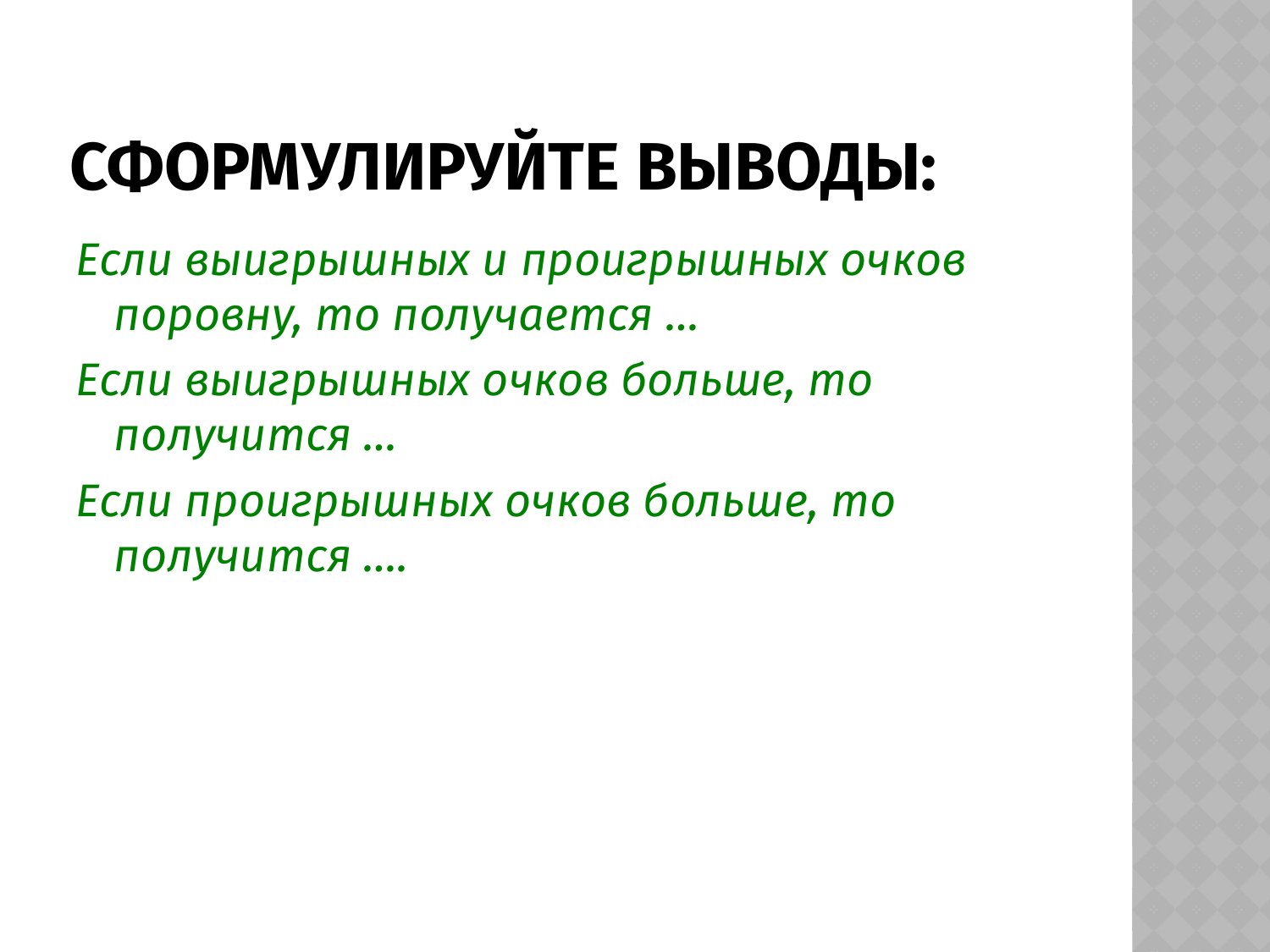

# Сформулируйте выводы:
Если выигрышных и проигрышных очков поровну, то получается …
Если выигрышных очков больше, то получится …
Если проигрышных очков больше, то получится ….